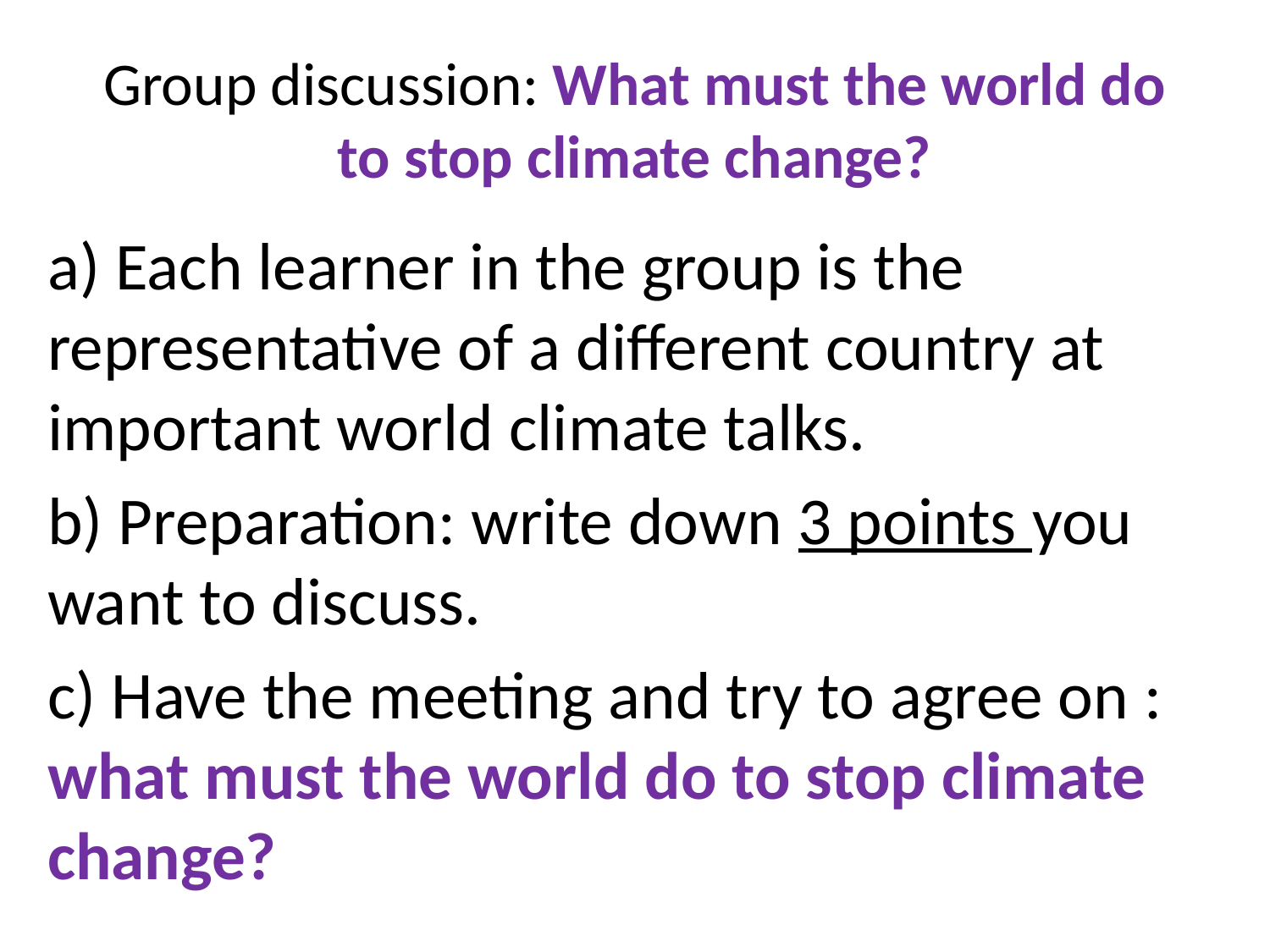

# Group discussion: What must the world do to stop climate change?
a) Each learner in the group is the representative of a different country at important world climate talks.
b) Preparation: write down 3 points you want to discuss.
c) Have the meeting and try to agree on : what must the world do to stop climate change?